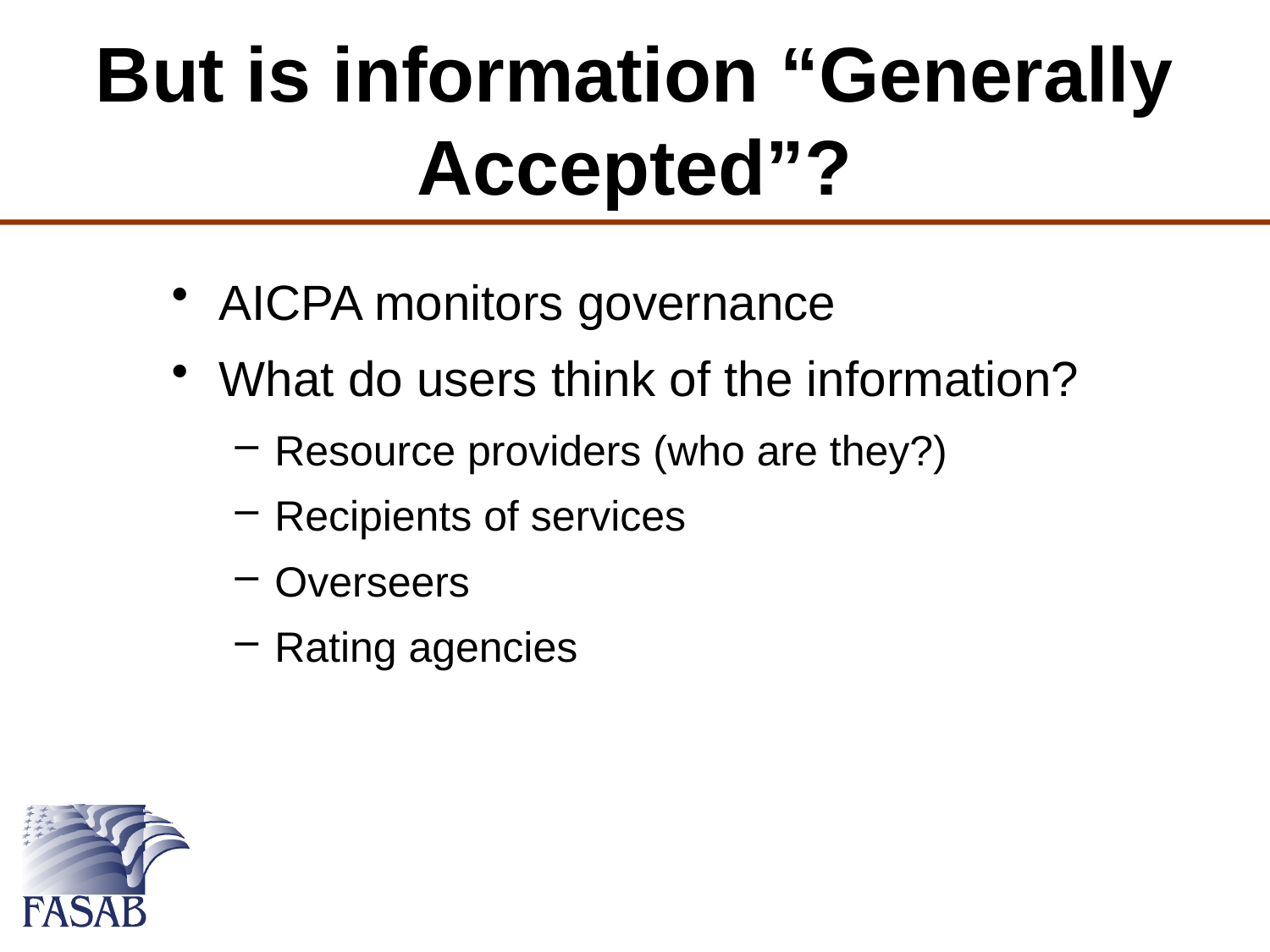

# But is information “Generally Accepted”?
AICPA monitors governance
What do users think of the information?
Resource providers (who are they?)
Recipients of services
Overseers
Rating agencies